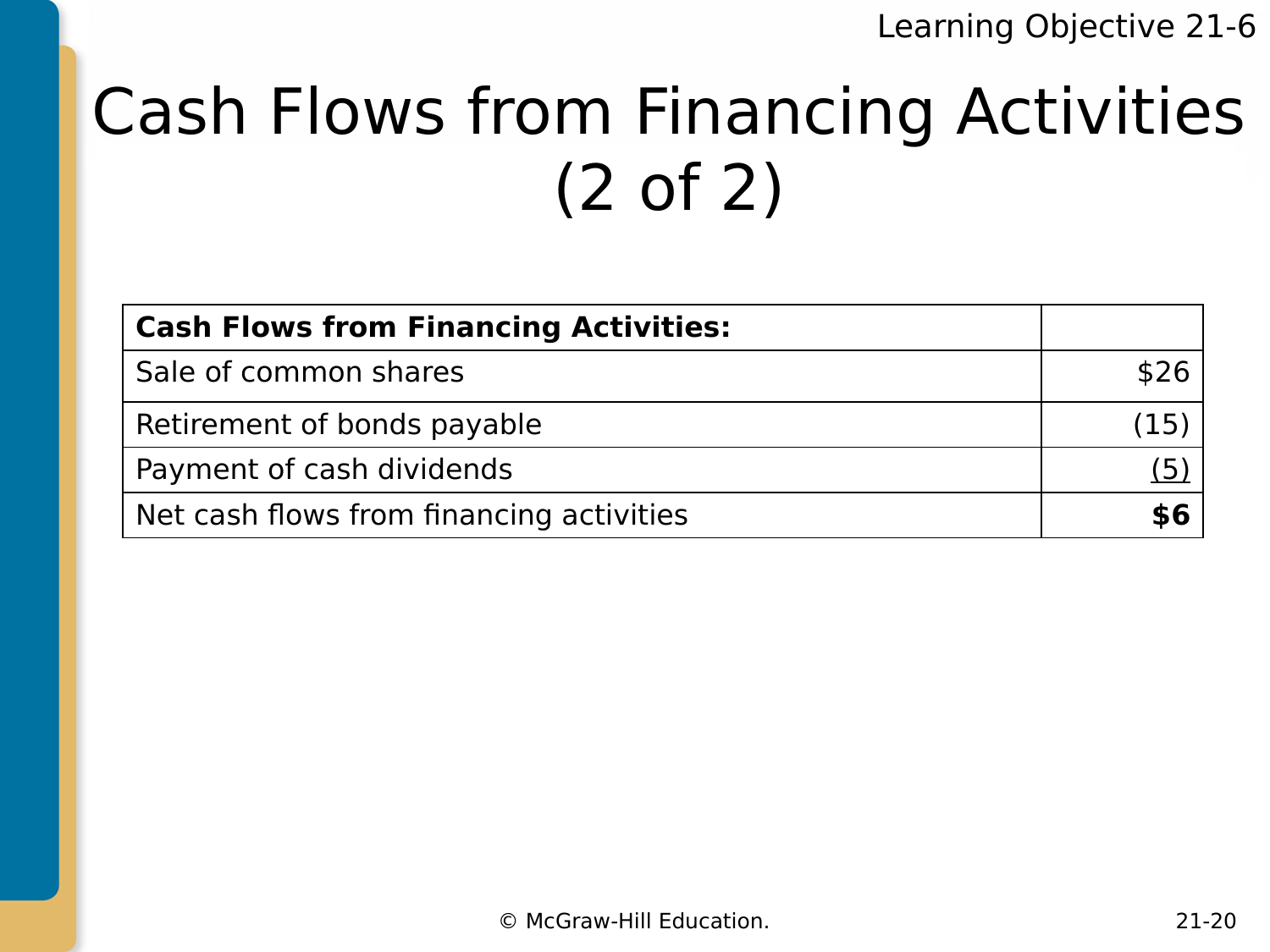

Learning Objective 21-6
# Cash Flows from Financing Activities (2 of 2)
| Cash Flows from Financing Activities: |  |
| --- | --- |
| Sale of common shares | $26 |
| Retirement of bonds payable | (15) |
| Payment of cash dividends | (5) |
| Net cash flows from financing activities | $6 |